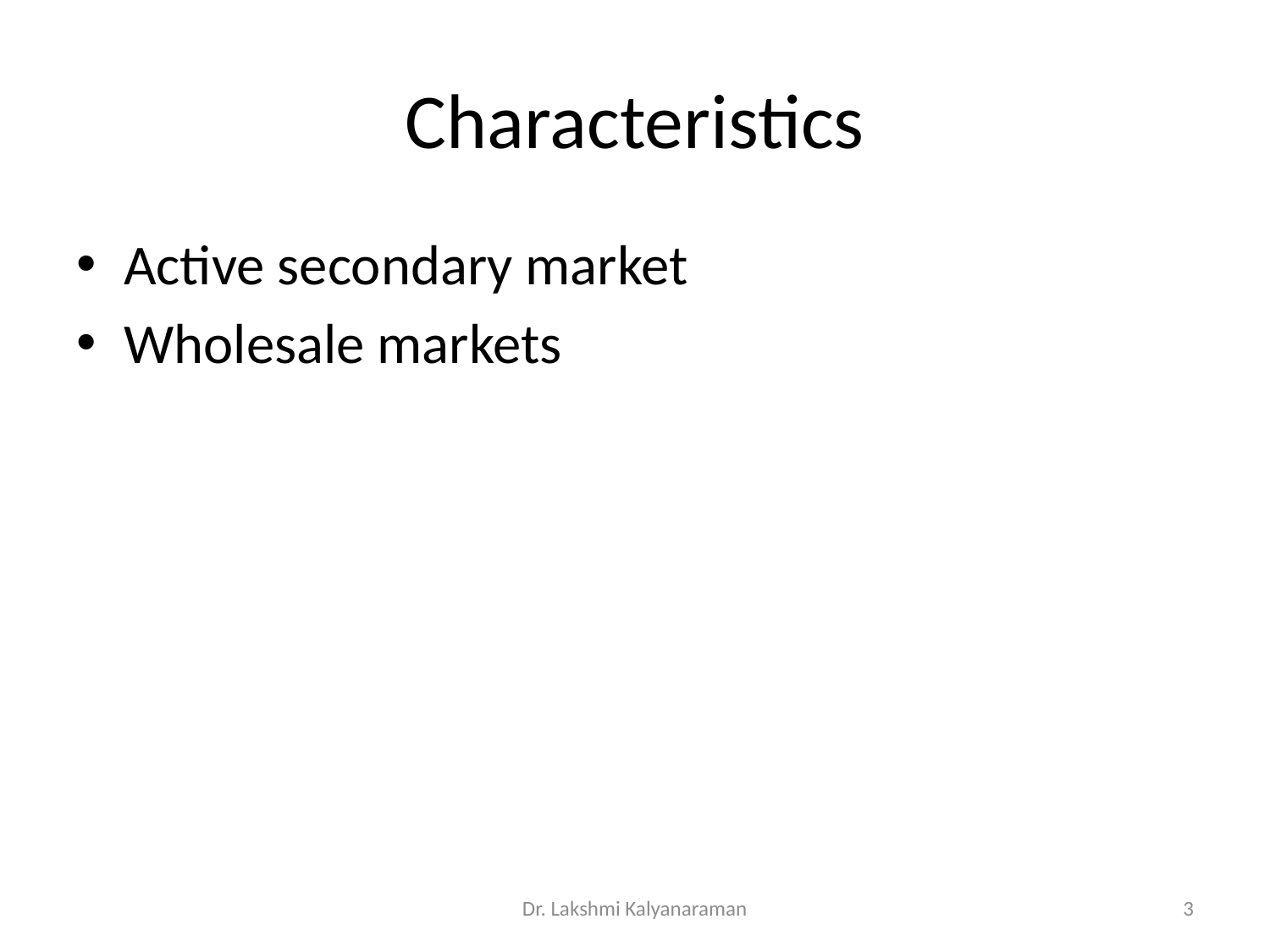

# Characteristics
Active secondary market
Wholesale markets

Dr. Lakshmi Kalyanaraman
3